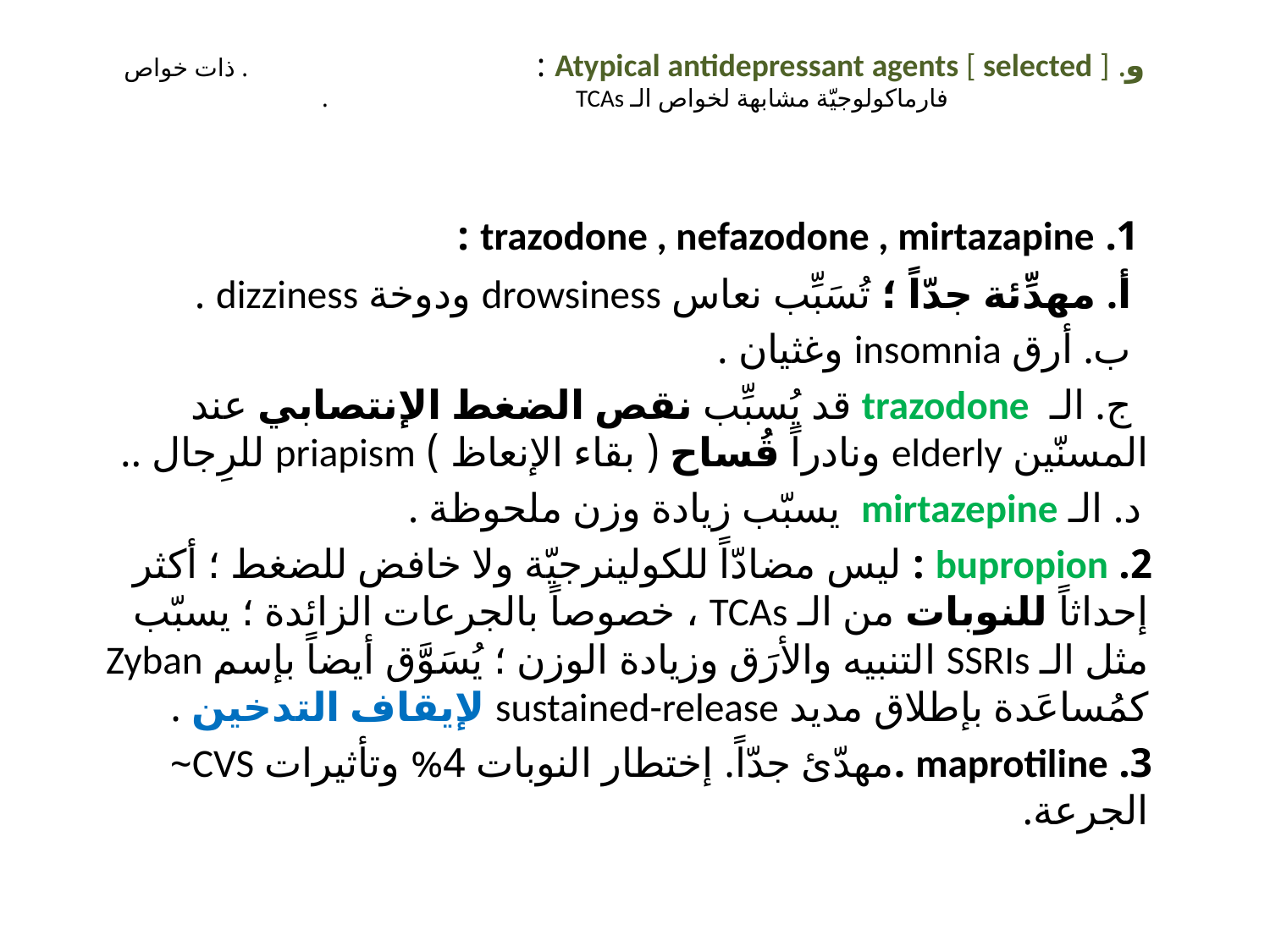

# و. Atypical antidepressant agents [ selected ] :                                   . ذات خواص فارماكولوجيّة مشابهة لخواص الـ TCAs                                       .
    1. trazodone , nefazodone , mirtazapine :
      أ. مهدِّئة جدّاً ؛ تُسَبِّب نعاس drowsiness ودوخة dizziness .
      ب. أرق insomnia وغثيان .
      ج. الـ  trazodone قد يُسبِّب نقص الضغط الإنتصابي عند المسنّين elderly ونادراً قُساح ( بقاء الإنعاظ ) priapism للرِجال ..
     د. الـ mirtazepine  يسبّب زيادة وزن ملحوظة .
    2. bupropion : ليس مضادّاً للكولينرجيّة ولا خافض للضغط ؛ أكثر إحداثاً للنوبات من الـ TCAs ، خصوصاً بالجرعات الزائدة ؛ يسبّب مثل الـ SSRIs التنبيه والأرَق وزيادة الوزن ؛ يُسَوَّق أيضاً بإسم Zyban كمُساعَدة بإطلاق مديد sustained-release لإيقاف التدخين .
    3. maprotiline .مهدّئ جدّاً. إختطار النوبات 4% وتأثيرات CVS~ الجرعة.